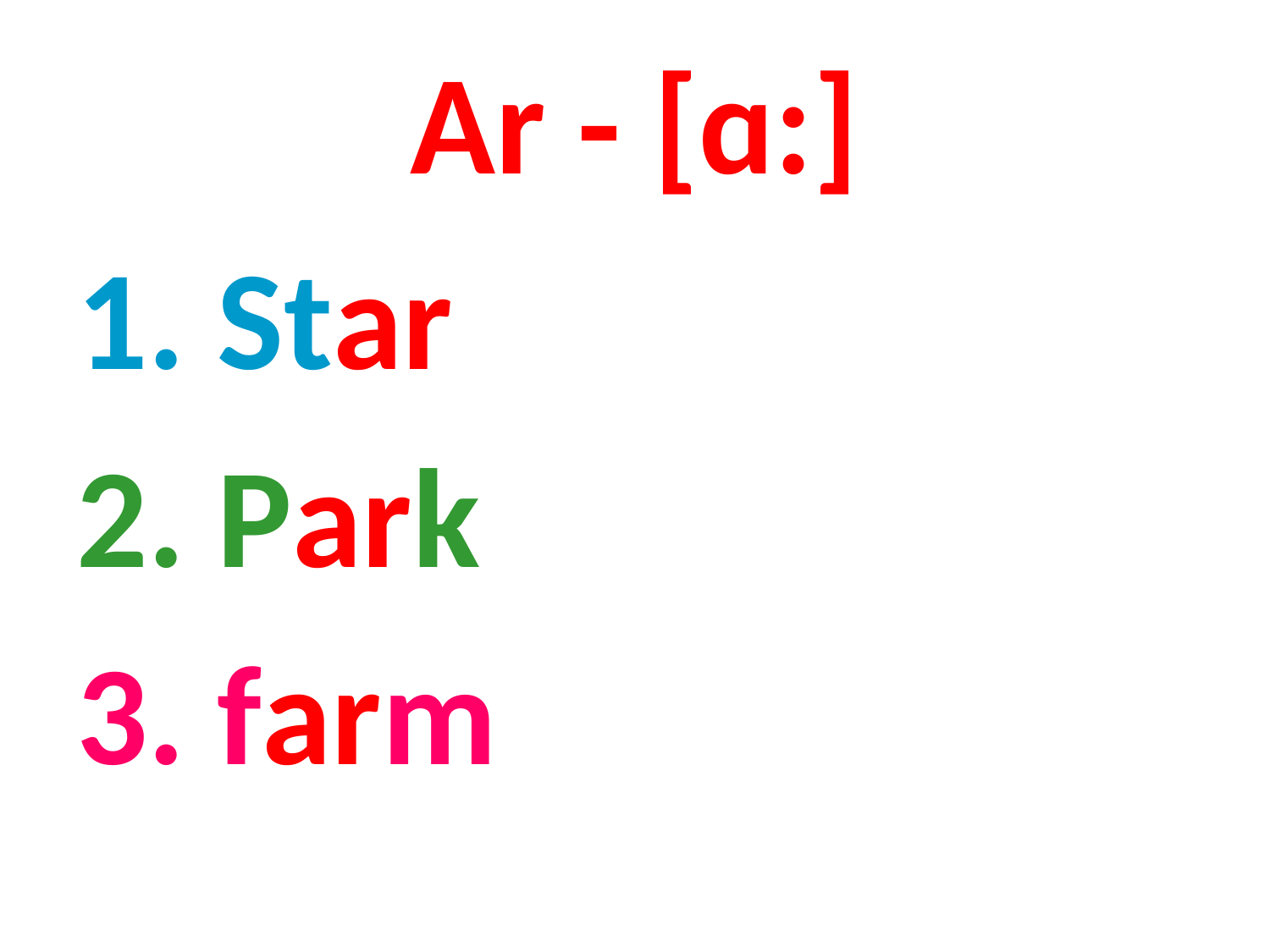

# Ar - [ɑ:]
1. Star
2. Park
3. farm